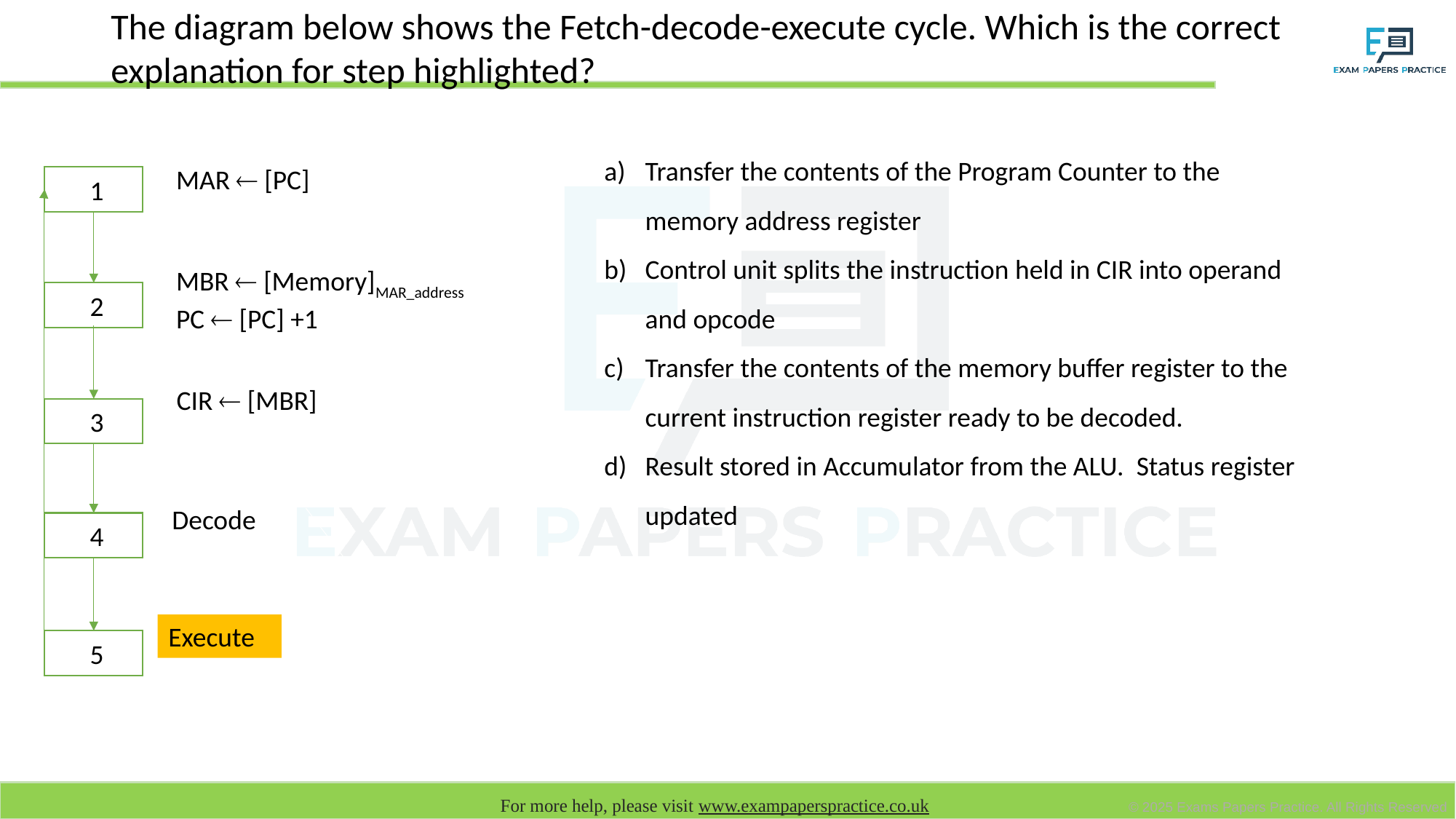

# The diagram below shows the Fetch-decode-execute cycle. Which is the correct explanation for step highlighted?
Transfer the contents of the Program Counter to the memory address register
Control unit splits the instruction held in CIR into operand and opcode
Transfer the contents of the memory buffer register to the current instruction register ready to be decoded.
Result stored in Accumulator from the ALU.  Status register updated
MAR ← [PC]

 1
MBR ← [Memory]MAR_address
PC ← [PC] +1
 2
CIR ← [MBR]

 3
Decode
 4
Execute
 5